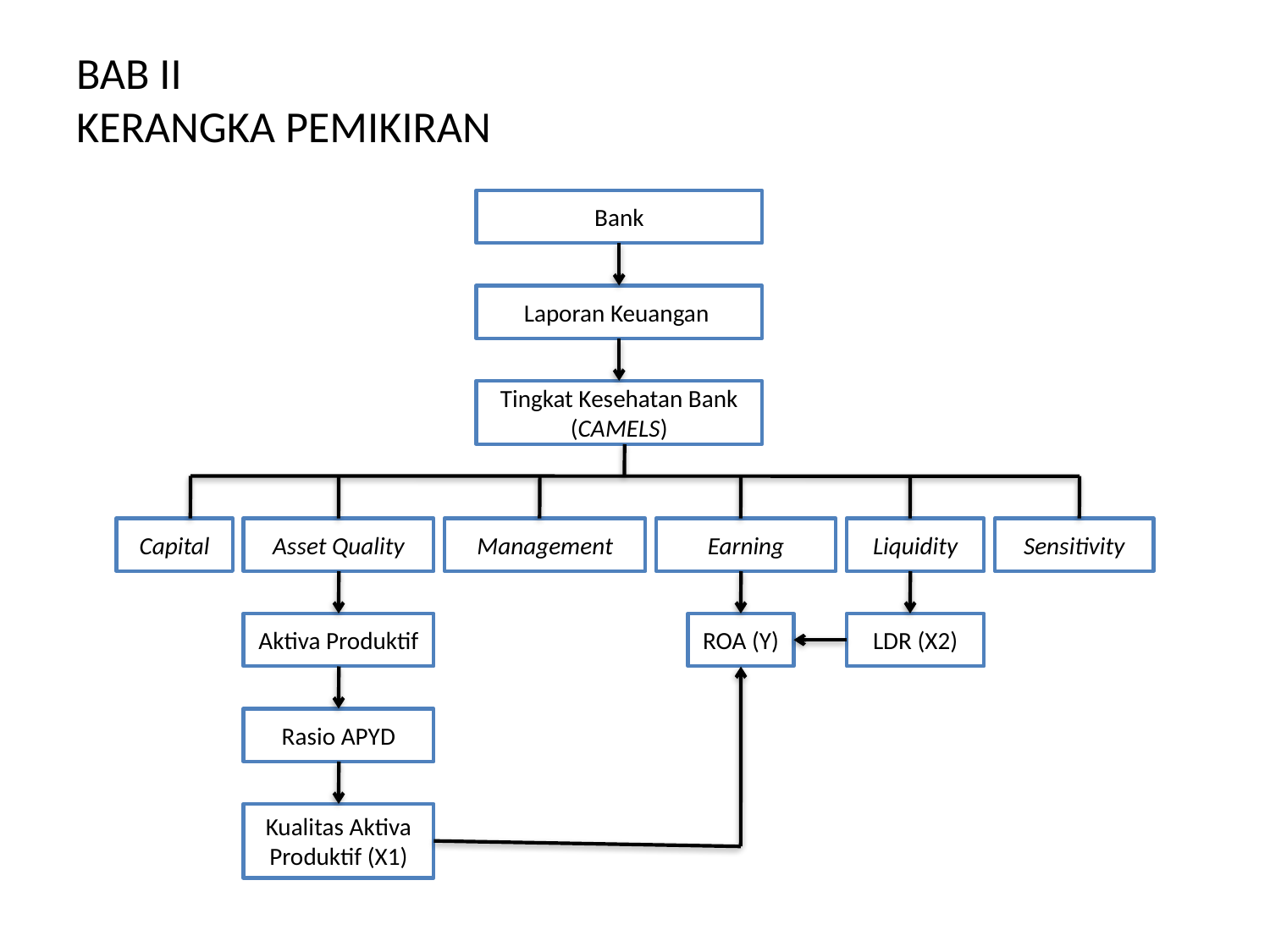

# BAB II KERANGKA PEMIKIRAN
Bank
Laporan Keuangan
Tingkat Kesehatan Bank (CAMELS)
Capital
Asset Quality
Management
Earning
Liquidity
Sensitivity
Aktiva Produktif
ROA (Y)
LDR (X2)
Rasio APYD
Kualitas Aktiva Produktif (X1)